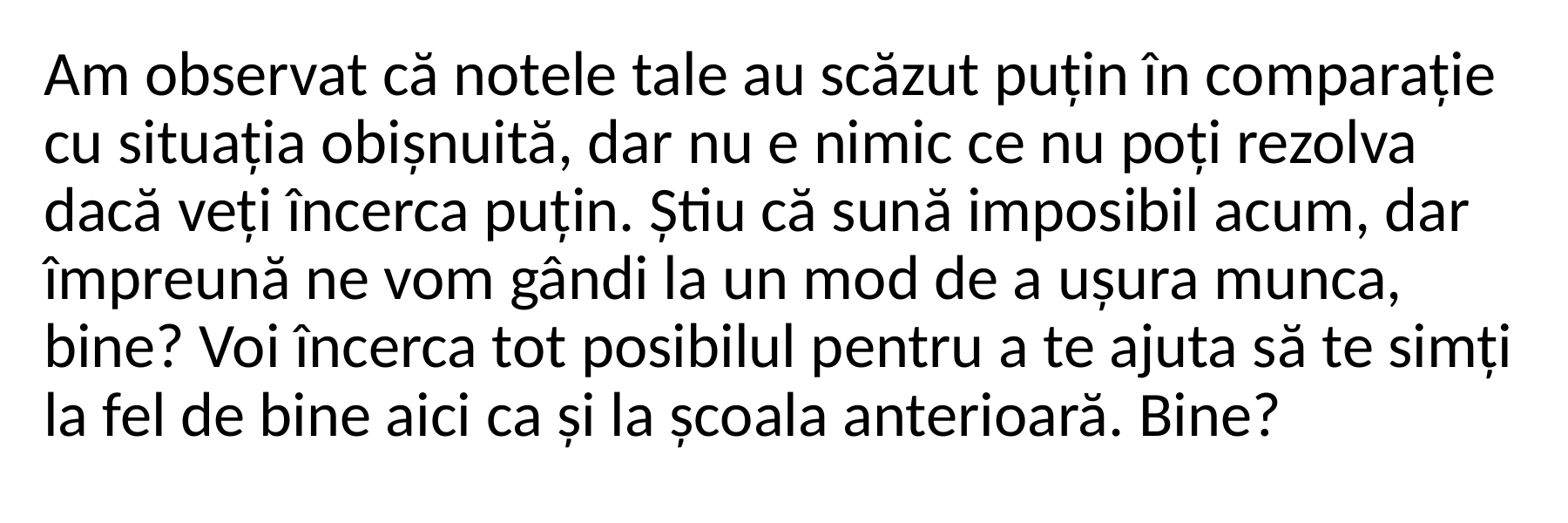

Am observat că notele tale au scăzut puțin în comparație cu situația obișnuită, dar nu e nimic ce nu poți rezolva dacă veți încerca puțin. Știu că sună imposibil acum, dar împreună ne vom gândi la un mod de a ușura munca, bine? Voi încerca tot posibilul pentru a te ajuta să te simți la fel de bine aici ca și la școala anterioară. Bine?